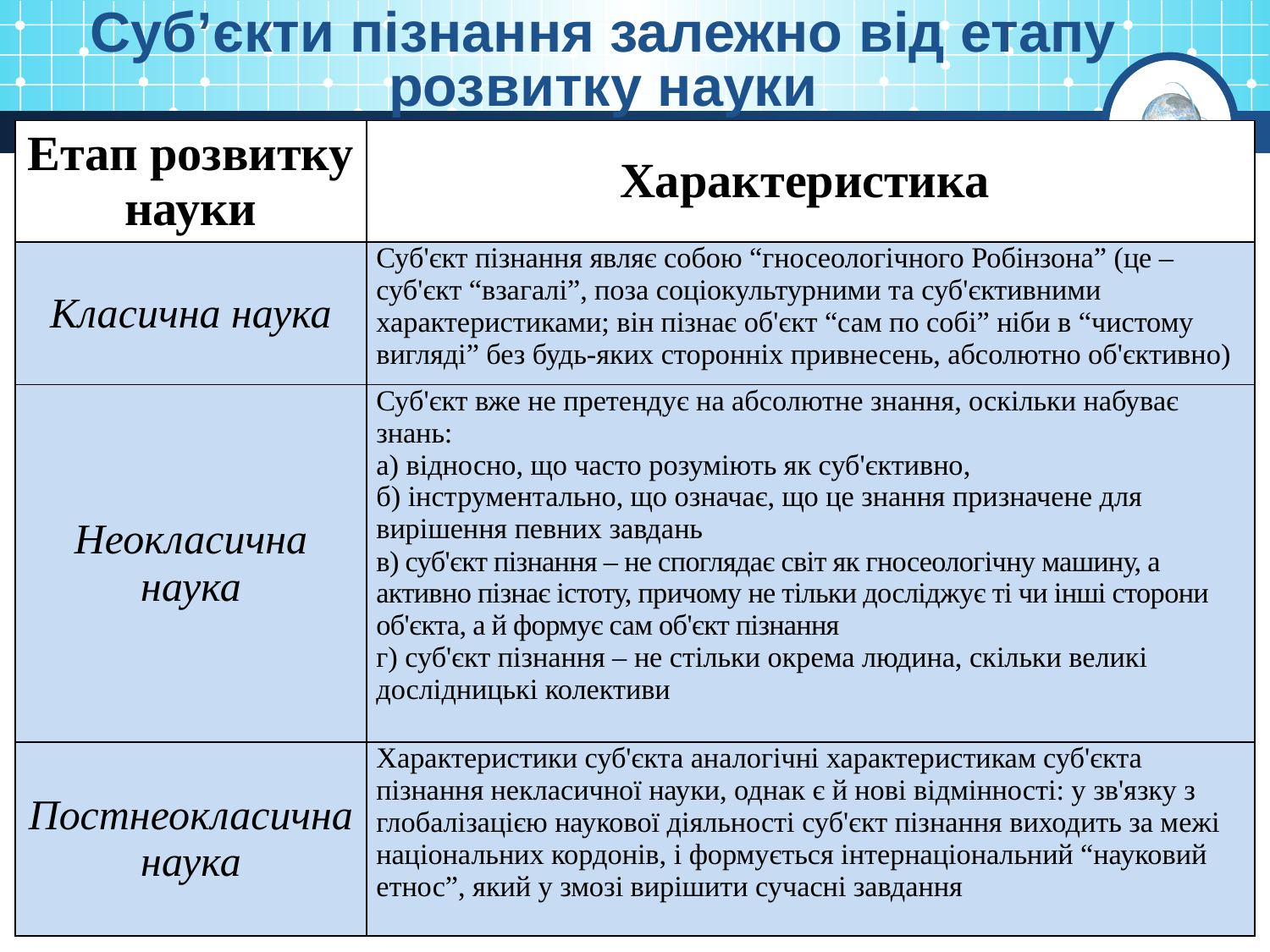

Суб’єкти пізнання залежно від етапу розвитку науки

| Етап розвитку науки | Характеристика |
| --- | --- |
| Класична наука | Суб'єкт пізнання являє собою “гносеологічного Робінзона” (це – суб'єкт “взагалі”, поза соціокультурними та суб'єктивними характеристиками; він пізнає об'єкт “сам по собі” ніби в “чистому вигляді” без будь-яких сторонніх привнесень, абсолютно об'єктивно) |
| Неокласична наука | Суб'єкт вже не претендує на абсолютне знання, оскільки набуває знань: а) відносно, що часто розуміють як суб'єктивно, б) інструментально, що означає, що це знання призначене для вирішення певних завдань в) суб'єкт пізнання – не споглядає світ як гносеологічну машину, а активно пізнає істоту, причому не тільки досліджує ті чи інші сторони об'єкта, а й формує сам об'єкт пізнання г) суб'єкт пізнання – не стільки окрема людина, скільки великі дослідницькі колективи |
| Постнеокласична наука | Характеристики суб'єкта аналогічні характеристикам суб'єкта пізнання некласичної науки, однак є й нові відмінності: у зв'язку з глобалізацією наукової діяльності суб'єкт пізнання виходить за межі національних кордонів, і формується інтернаціональний “науковий етнос”, який у змозі вирішити сучасні завдання |